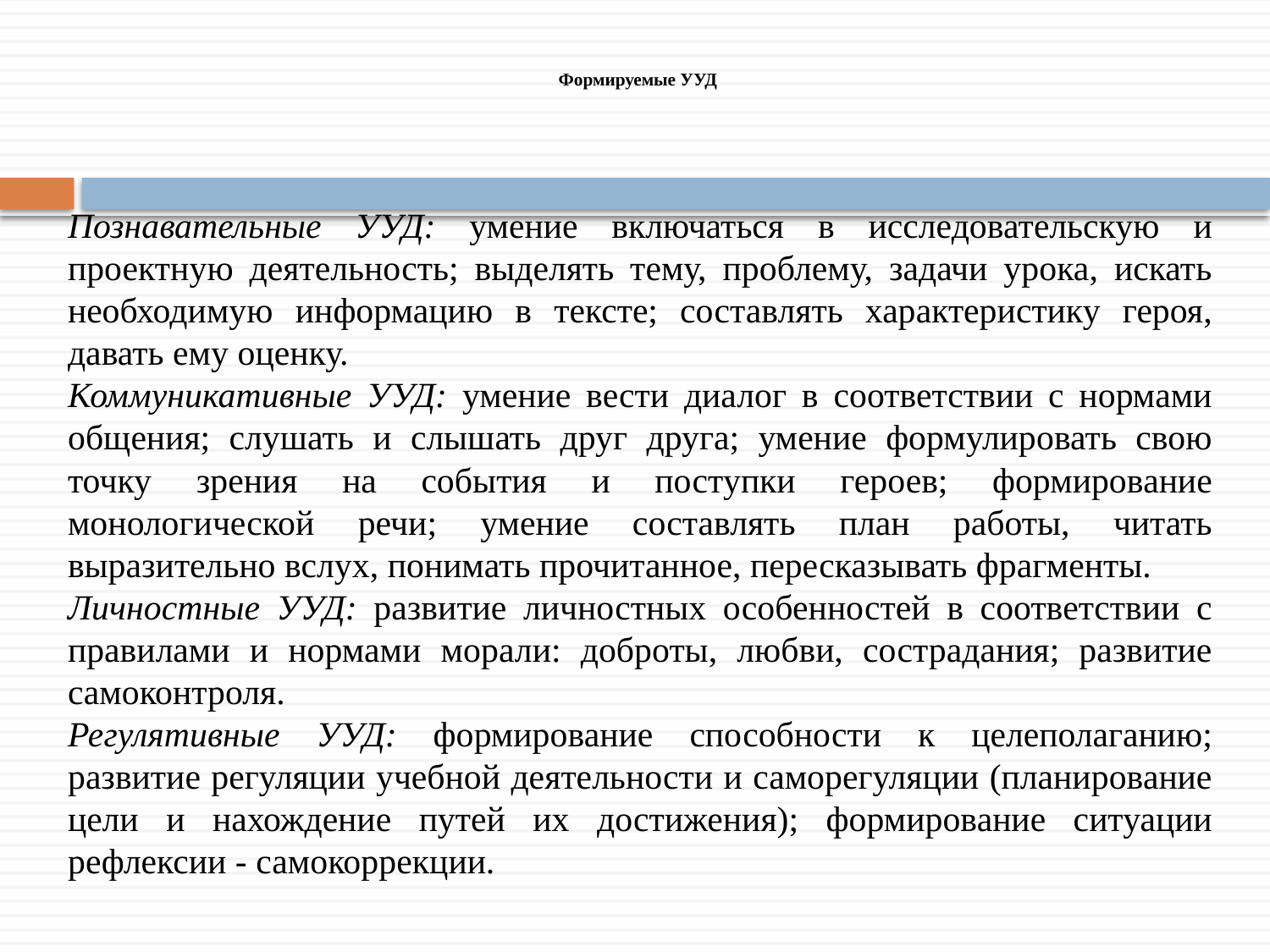

# Формируемые УУД
Познавательные УУД: умение включаться в исследовательскую и проектную деятельность; выделять тему, проблему, задачи урока, искать необходимую информацию в тексте; составлять характеристику героя, давать ему оценку.
Коммуникативные УУД: умение вести диалог в соответствии с нормами общения; слушать и слышать друг друга; умение формулировать свою точку зрения на события и поступки героев; формирование монологической речи; умение составлять план работы, читать выразительно вслух, понимать прочитанное, пересказывать фрагменты.
Личностные УУД: развитие личностных особенностей в соответствии с правилами и нормами морали: доброты, любви, сострадания; развитие самоконтроля.
Регулятивные УУД: формирование способности к целеполаганию; развитие регуляции учебной деятельности и саморегуляции (планирование цели и нахождение путей их достижения); формирование ситуации рефлексии - самокоррекции.